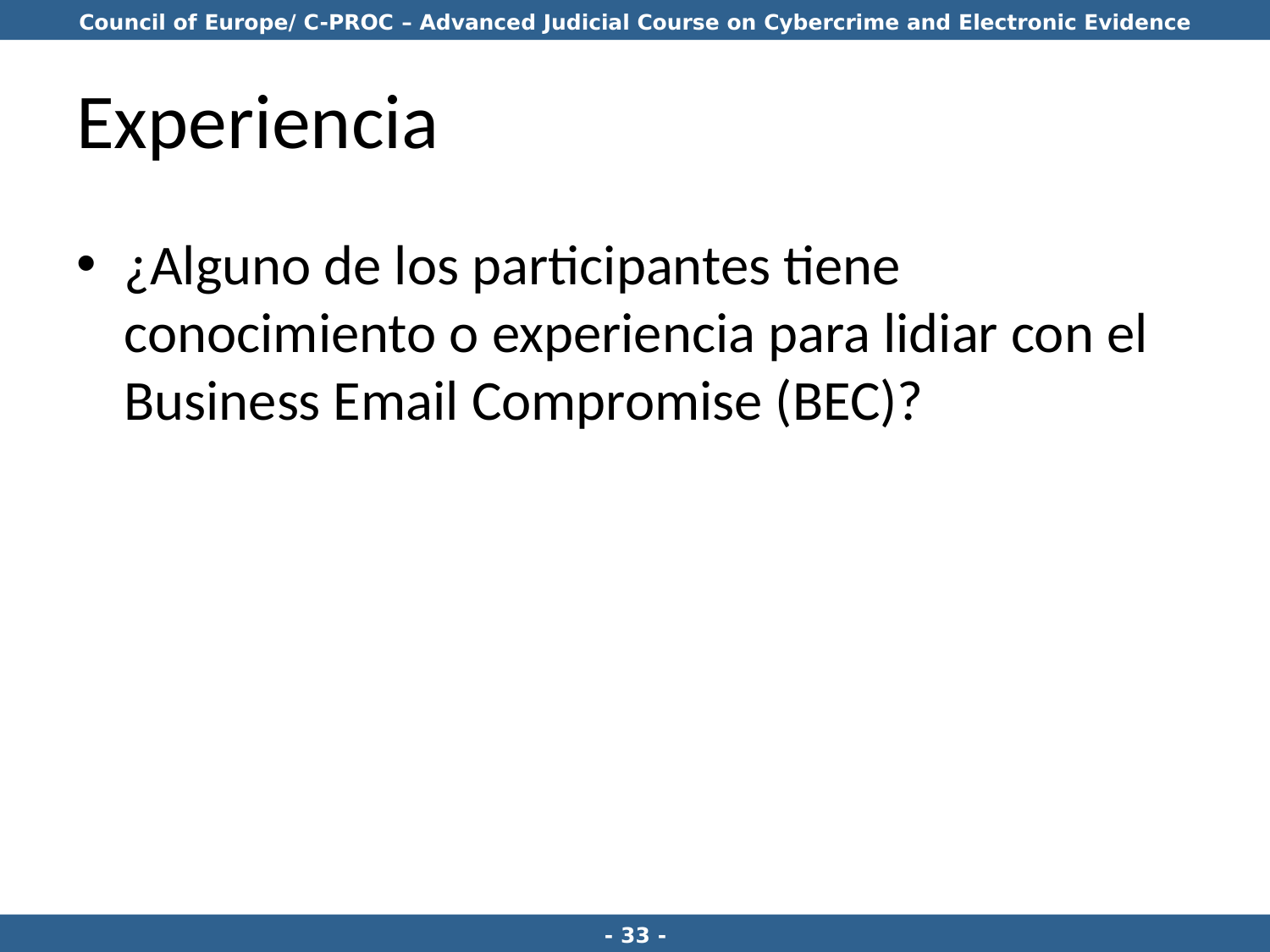

# Experiencia
¿Alguno de los participantes tiene conocimiento o experiencia para lidiar con el Business Email Compromise (BEC)?